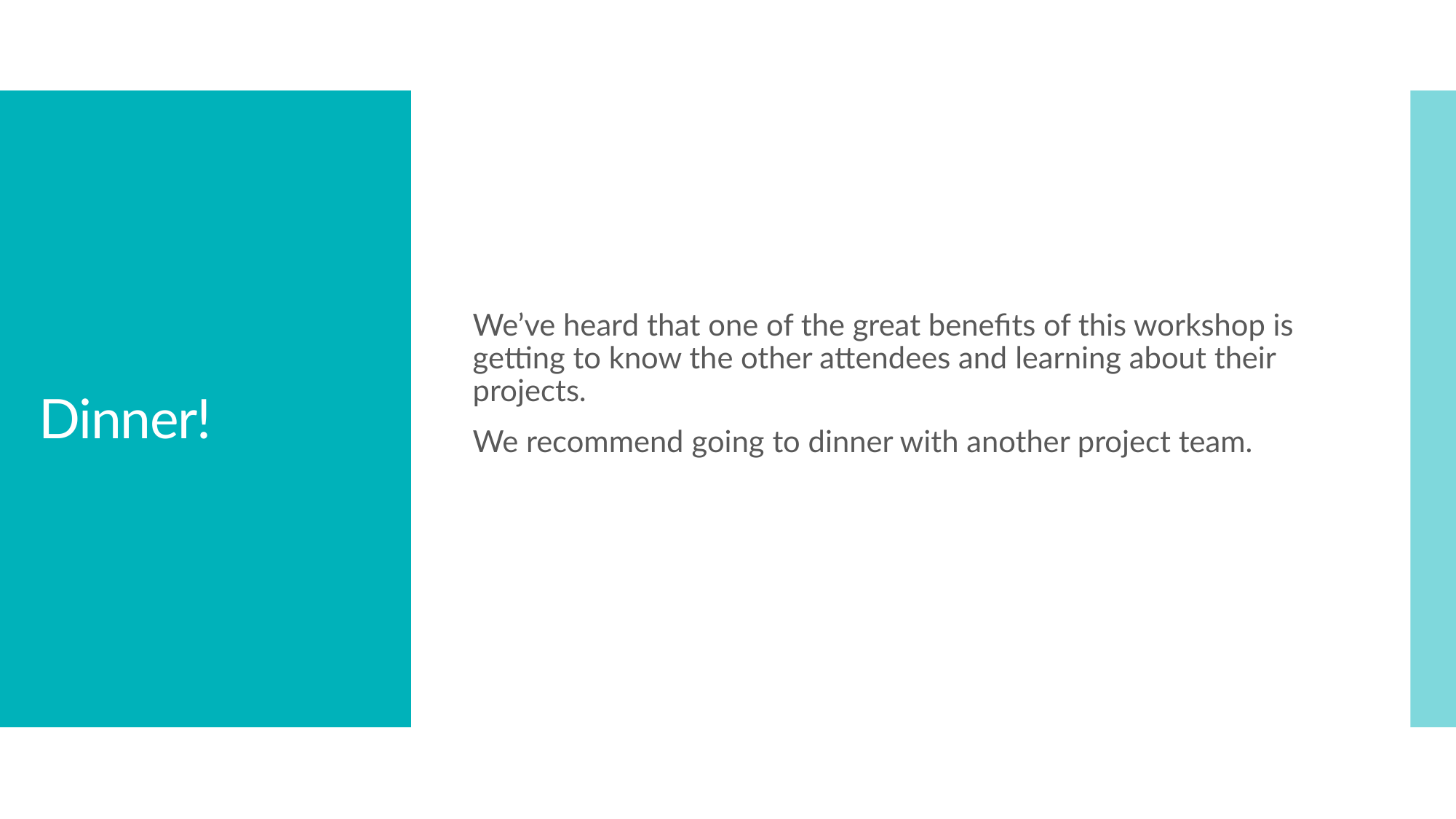

We’ve heard that one of the great benefits of this workshop is getting to know the other attendees and learning about their projects.
We recommend going to dinner with another project team.

# Dinner!